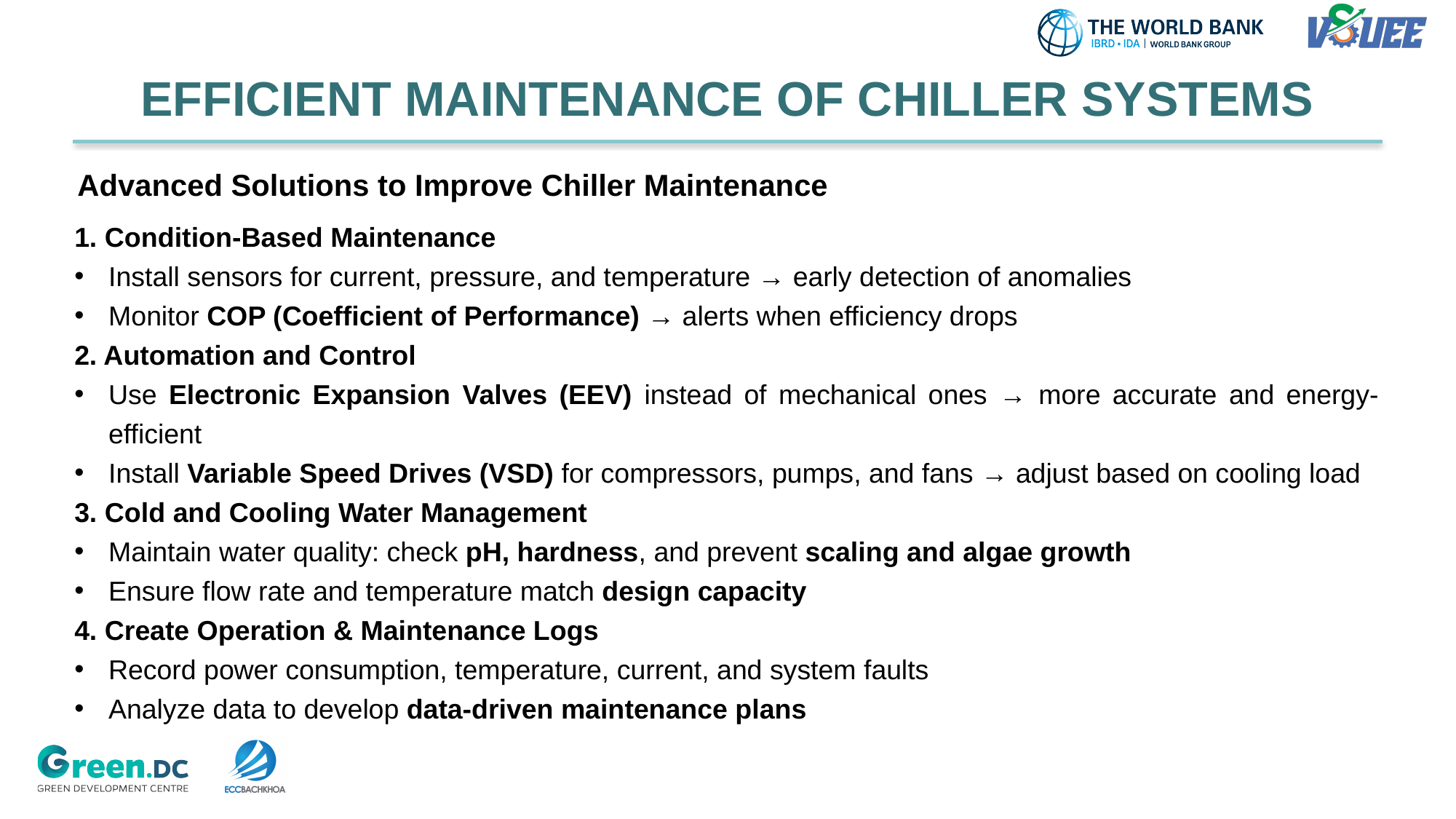

EFFICIENT MAINTENANCE OF CHILLER SYSTEMS

Advanced Solutions to Improve Chiller Maintenance
1. Condition-Based Maintenance
Install sensors for current, pressure, and temperature → early detection of anomalies
Monitor COP (Coefficient of Performance) → alerts when efficiency drops
2. Automation and Control
Use Electronic Expansion Valves (EEV) instead of mechanical ones → more accurate and energy-efficient
Install Variable Speed Drives (VSD) for compressors, pumps, and fans → adjust based on cooling load
3. Cold and Cooling Water Management
Maintain water quality: check pH, hardness, and prevent scaling and algae growth
Ensure flow rate and temperature match design capacity
4. Create Operation & Maintenance Logs
Record power consumption, temperature, current, and system faults
Analyze data to develop data-driven maintenance plans